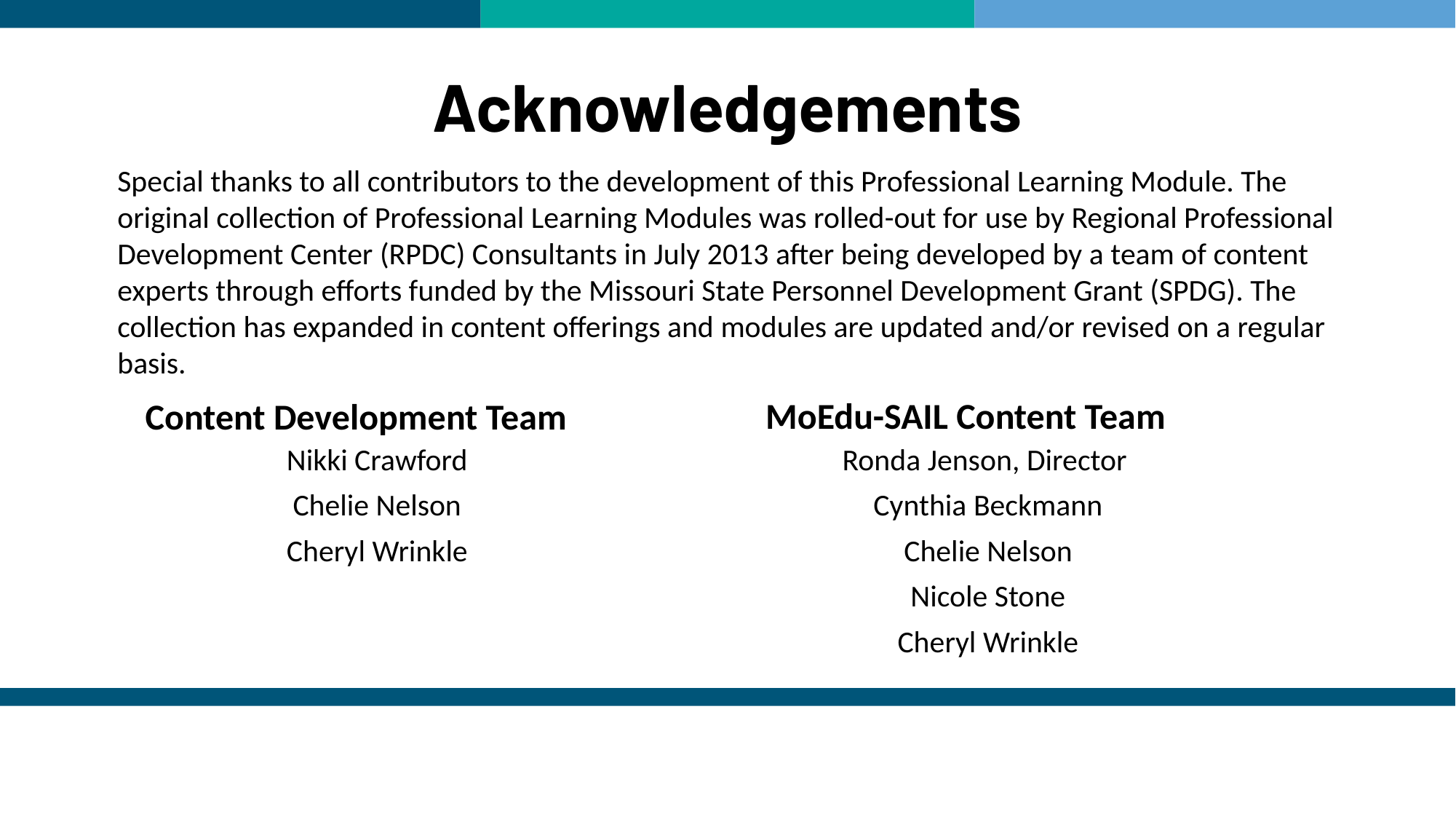

Acknowledgements
Special thanks to all contributors to the development of this Professional Learning Module. The original collection of Professional Learning Modules was rolled-out for use by Regional Professional Development Center (RPDC) Consultants in July 2013 after being developed by a team of content experts through efforts funded by the Missouri State Personnel Development Grant (SPDG). The collection has expanded in content offerings and modules are updated and/or revised on a regular basis.
MoEdu-SAIL Content Team
Content Development Team
Nikki Crawford
Chelie Nelson
Cheryl Wrinkle

Ronda Jenson, Director
Cynthia Beckmann
Chelie Nelson
Nicole Stone
Cheryl Wrinkle